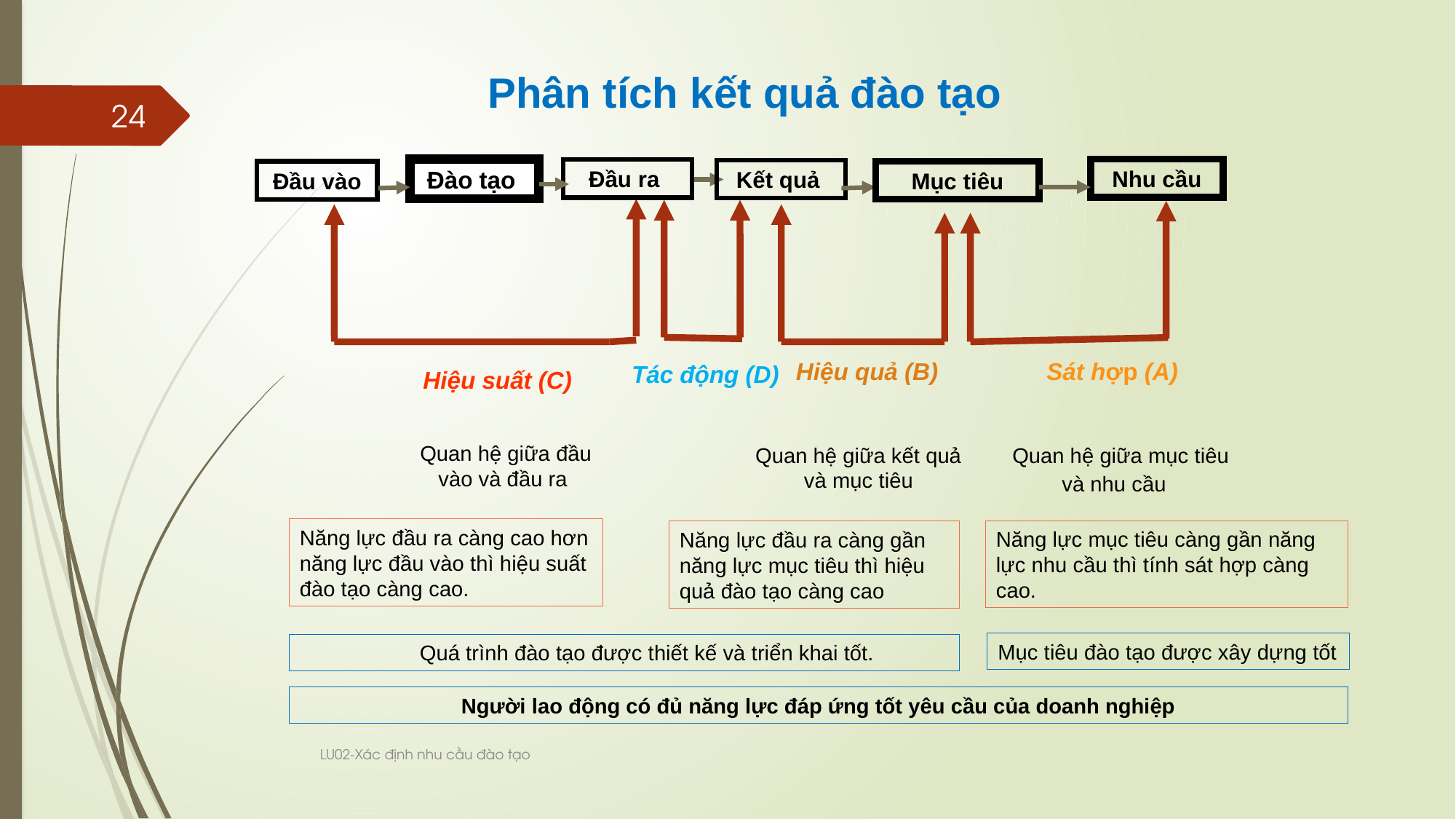

# Phân tích kết quả đào tạo
24
Đào tạo
Nhu cầu
Đầu ra
Kết quả
Đầu vào
Mục tiêu

Hiệu quả (B)
Sát hợp (A)
Hiệu suất (C)
Quan hệ giữa đầu vào và đầu ra
Quan hệ giữa kết quả và mục tiêu
Quan hệ giữa mục tiêu và nhu cầu

Tác động (D)

Năng lực đầu ra càng cao hơn năng lực đầu vào thì hiệu suất đào tạo càng cao.
Năng lực mục tiêu càng gần năng lực nhu cầu thì tính sát hợp càng cao.
Năng lực đầu ra càng gần năng lực mục tiêu thì hiệu quả đào tạo càng cao
Mục tiêu đào tạo được xây dựng tốt
                    Quá trình đào tạo được thiết kế và triển khai tốt.
Người lao động có đủ năng lực đáp ứng tốt yêu cầu của doanh nghiệp
LU02-Xác định nhu cầu đào tạo